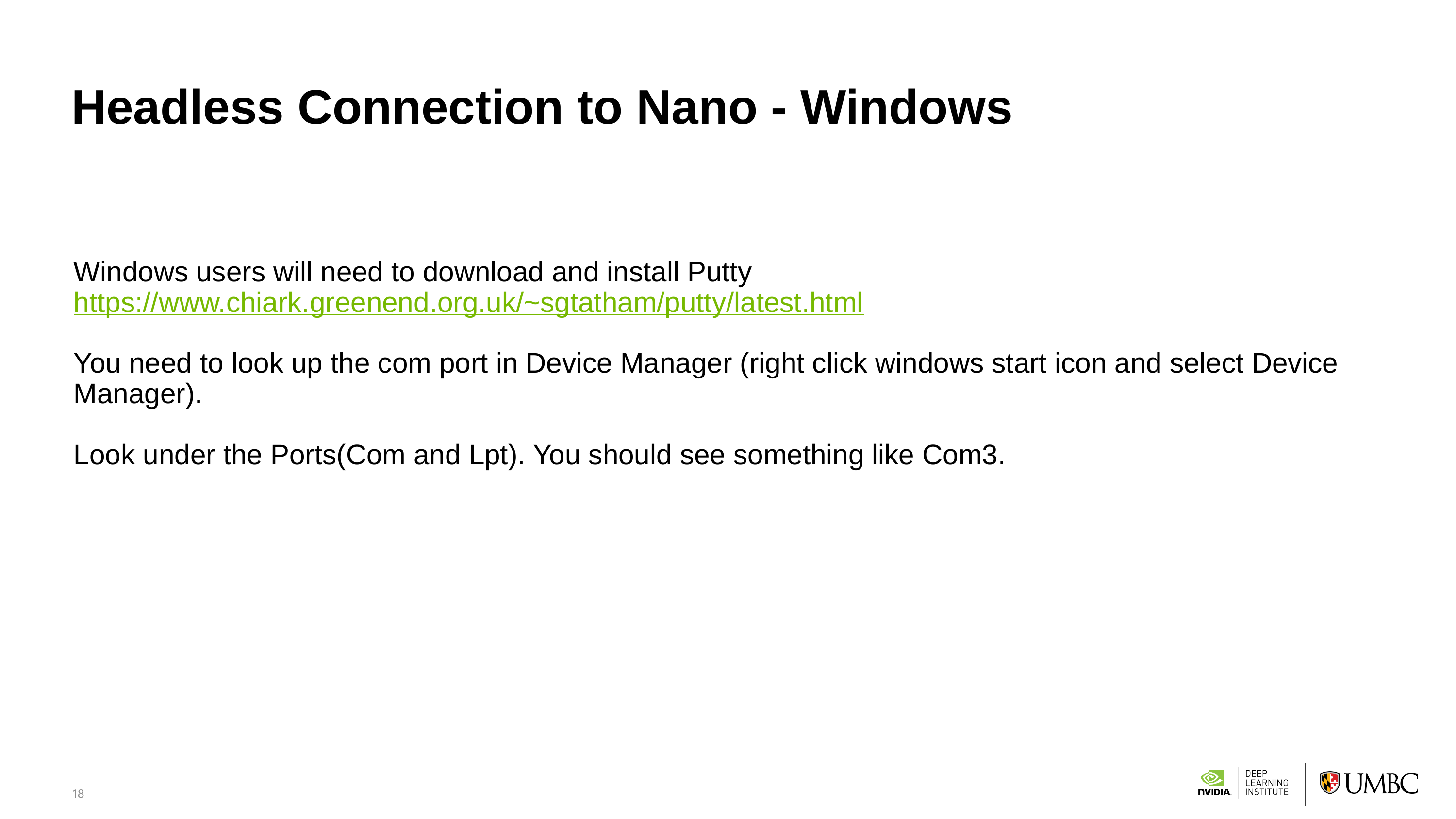

18
# Headless Connection to Nano - Windows
Windows users will need to download and install Putty https://www.chiark.greenend.org.uk/~sgtatham/putty/latest.html
You need to look up the com port in Device Manager (right click windows start icon and select Device Manager).
Look under the Ports(Com and Lpt). You should see something like Com3.